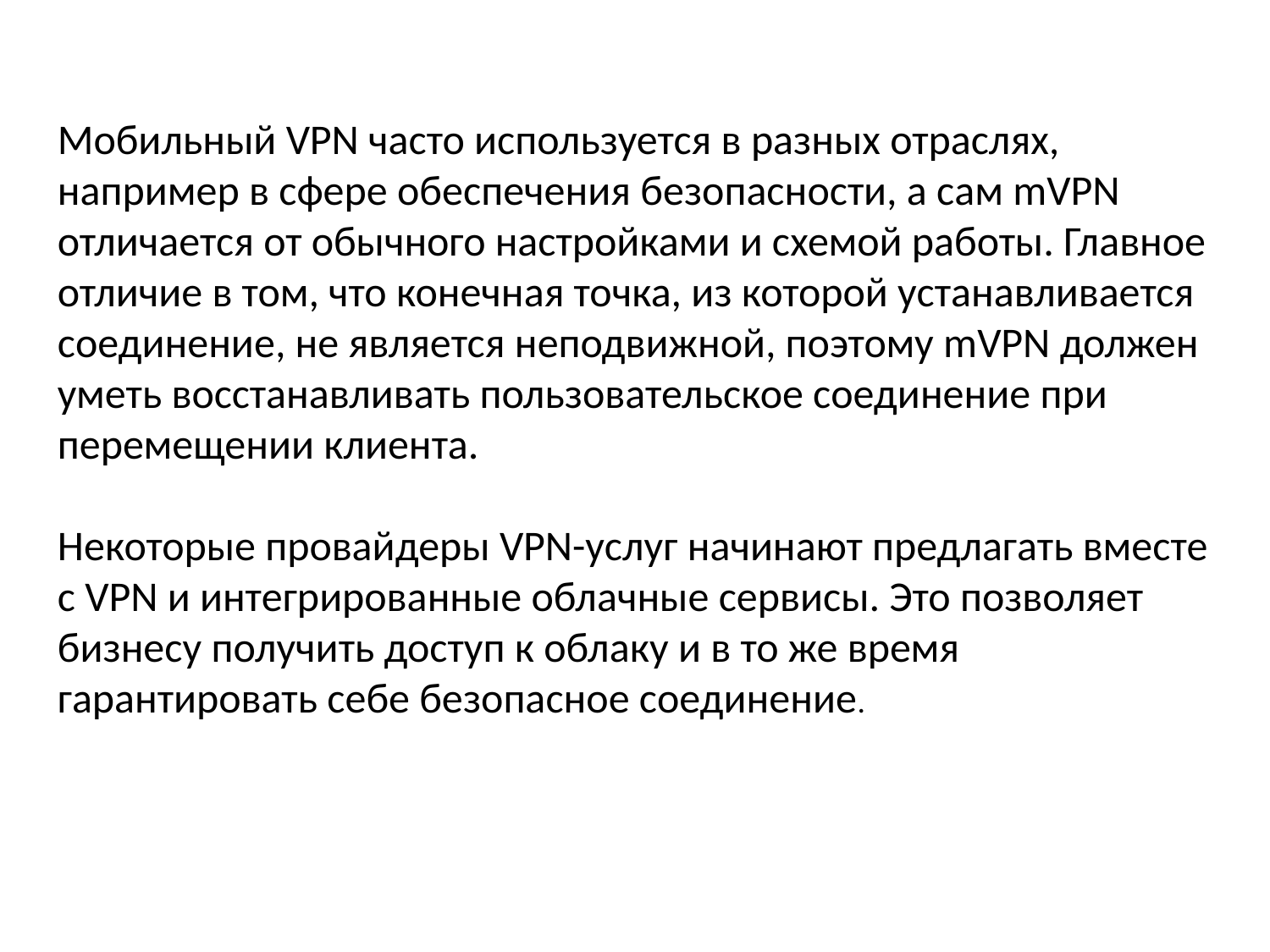

Мобильный VPN часто используется в разных отраслях, например в сфере обеспечения безопасности, а сам mVPN отличается от обычного настройками и схемой работы. Главное отличие в том, что конечная точка, из которой устанавливается соединение, не является неподвижной, поэтому mVPN должен уметь восстанавливать пользовательское соединение при перемещении клиента.

Некоторые провайдеры VPN-услуг начинают предлагать вместе с VPN и интегрированные облачные сервисы. Это позволяет бизнесу получить доступ к облаку и в то же время гарантировать себе безопасное соединение.